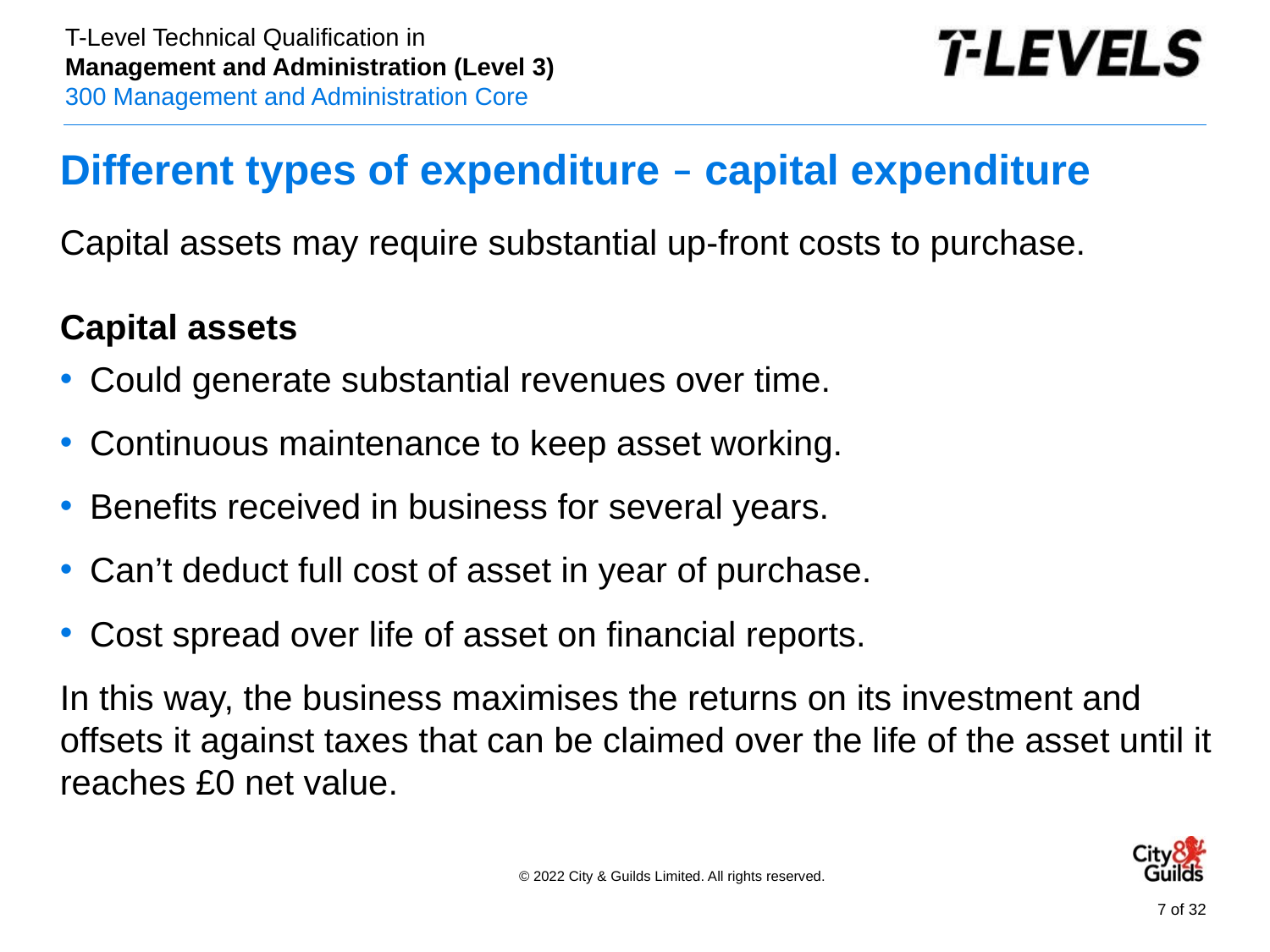

# Different types of expenditure – capital expenditure
Capital assets may require substantial up-front costs to purchase.

Capital assets
Could generate substantial revenues over time.
Continuous maintenance to keep asset working.
Benefits received in business for several years.
Can’t deduct full cost of asset in year of purchase.
Cost spread over life of asset on financial reports.
In this way, the business maximises the returns on its investment and offsets it against taxes that can be claimed over the life of the asset until it reaches £0 net value.